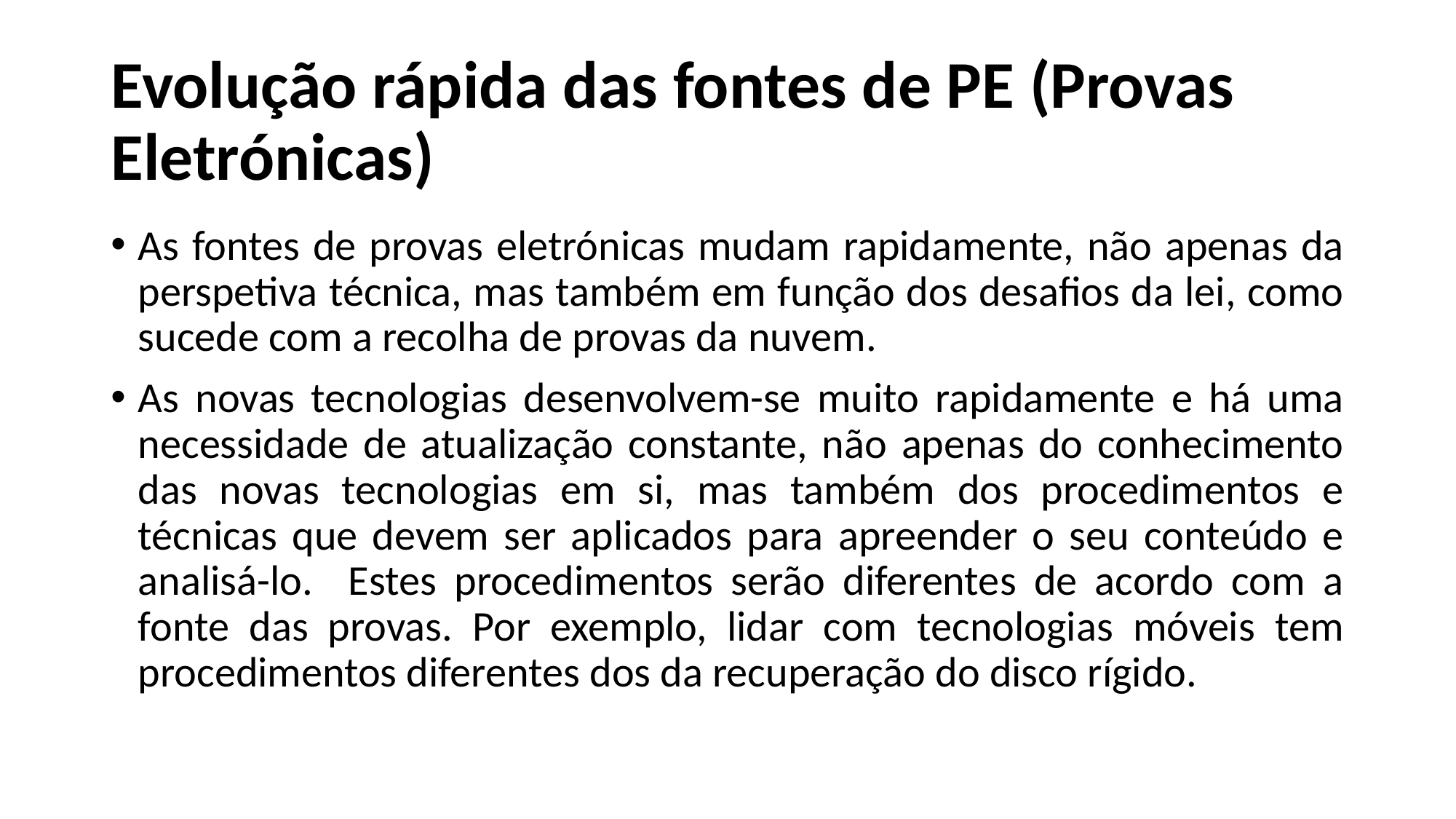

# Evolução rápida das fontes de PE (Provas Eletrónicas)
As fontes de provas eletrónicas mudam rapidamente, não apenas da perspetiva técnica, mas também em função dos desafios da lei, como sucede com a recolha de provas da nuvem.
As novas tecnologias desenvolvem-se muito rapidamente e há uma necessidade de atualização constante, não apenas do conhecimento das novas tecnologias em si, mas também dos procedimentos e técnicas que devem ser aplicados para apreender o seu conteúdo e analisá-lo.  Estes procedimentos serão diferentes de acordo com a fonte das provas. Por exemplo, lidar com tecnologias móveis tem procedimentos diferentes dos da recuperação do disco rígido.